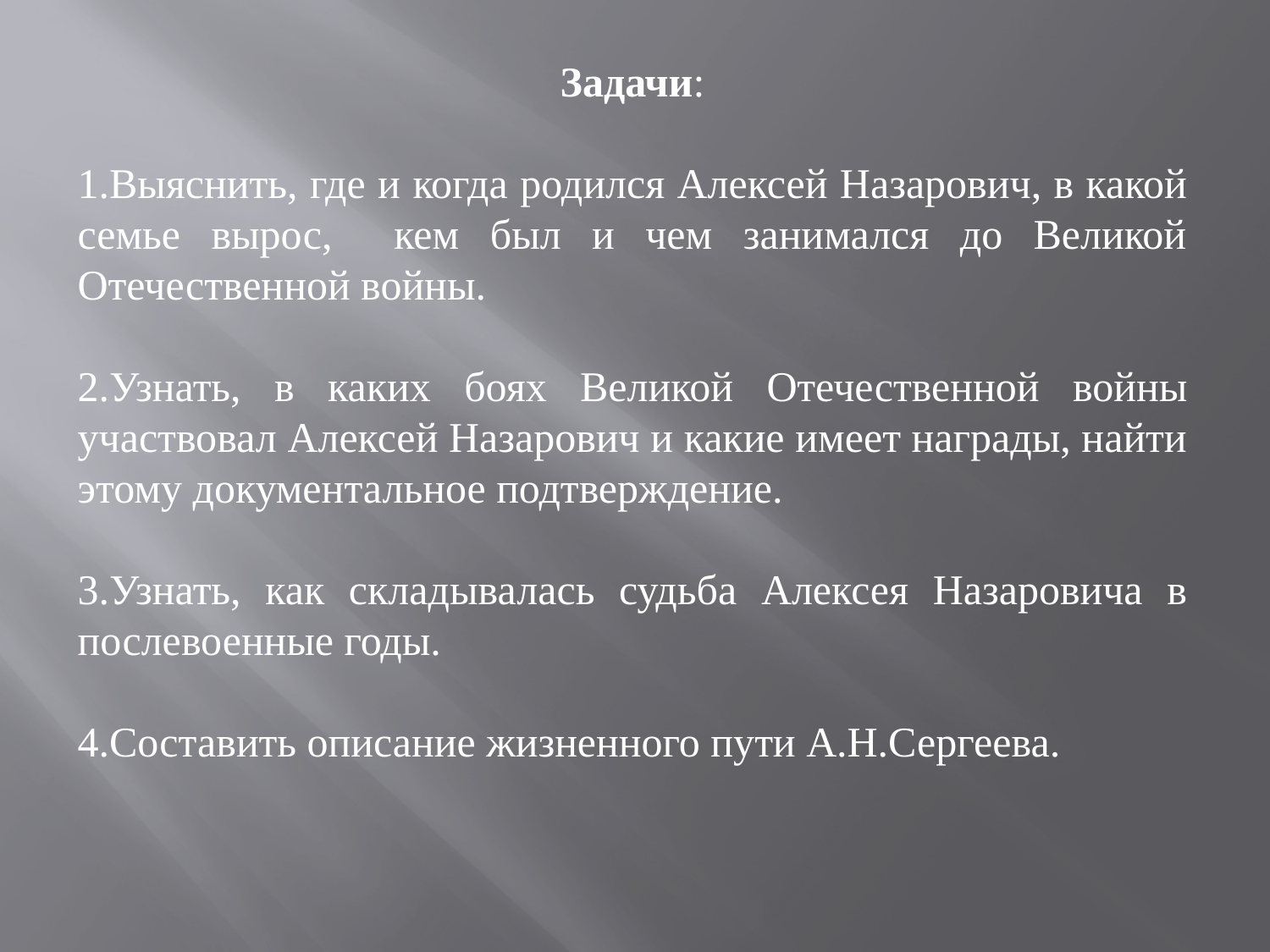

Задачи:

1.Выяснить, где и когда родился Алексей Назарович, в какой семье вырос,  кем был и чем занимался до Великой Отечественной войны.

2.Узнать, в каких боях Великой Отечественной войны участвовал Алексей Назарович и какие имеет награды, найти этому документальное подтверждение.

3.Узнать, как складывалась судьба Алексея Назаровича в послевоенные годы.

4.Составить описание жизненного пути А.Н.Сергеева.